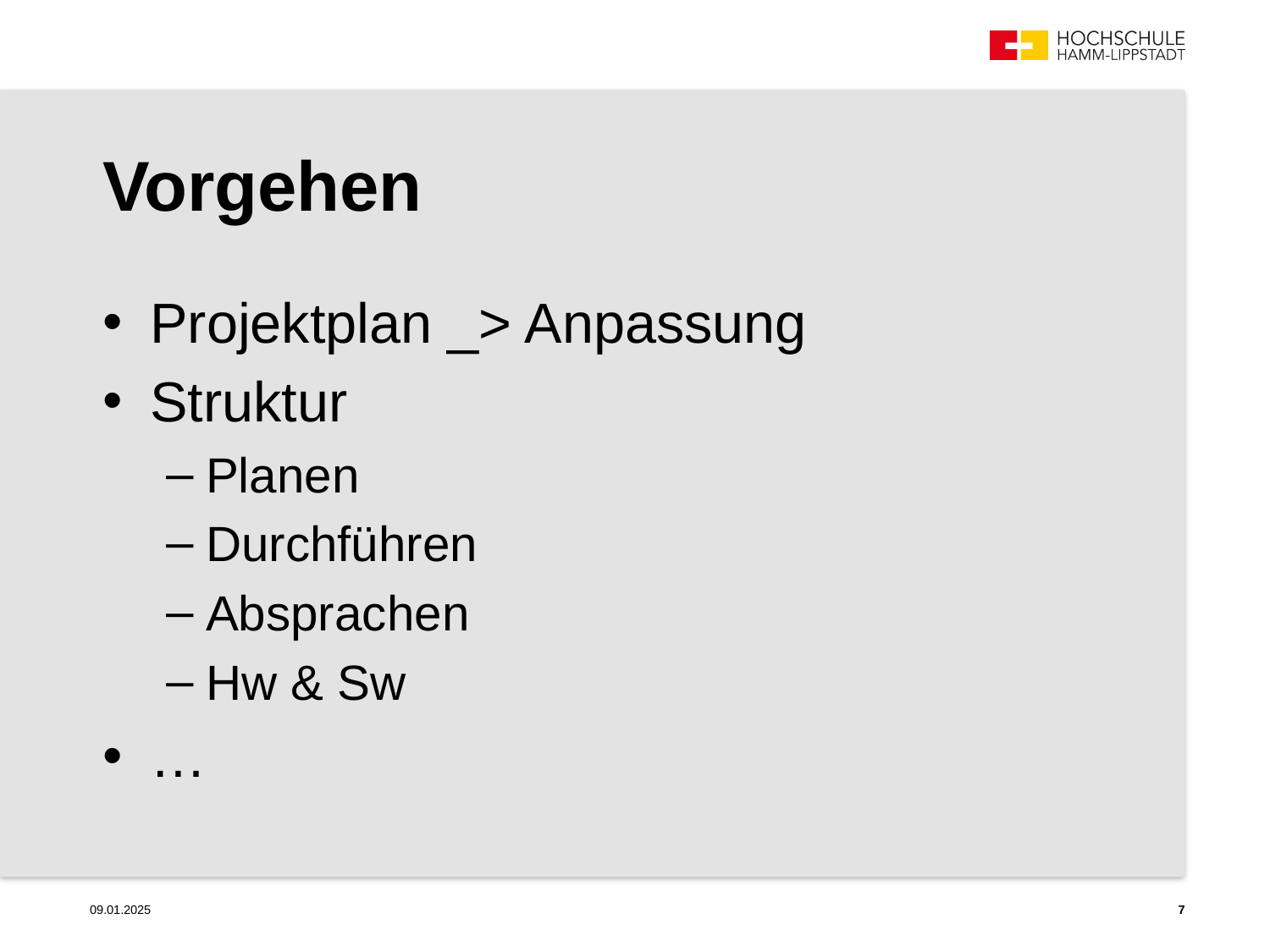

# Vorgehen
Projektplan _> Anpassung
Struktur
Planen
Durchführen
Absprachen
Hw & Sw
…
09.01.2025
7